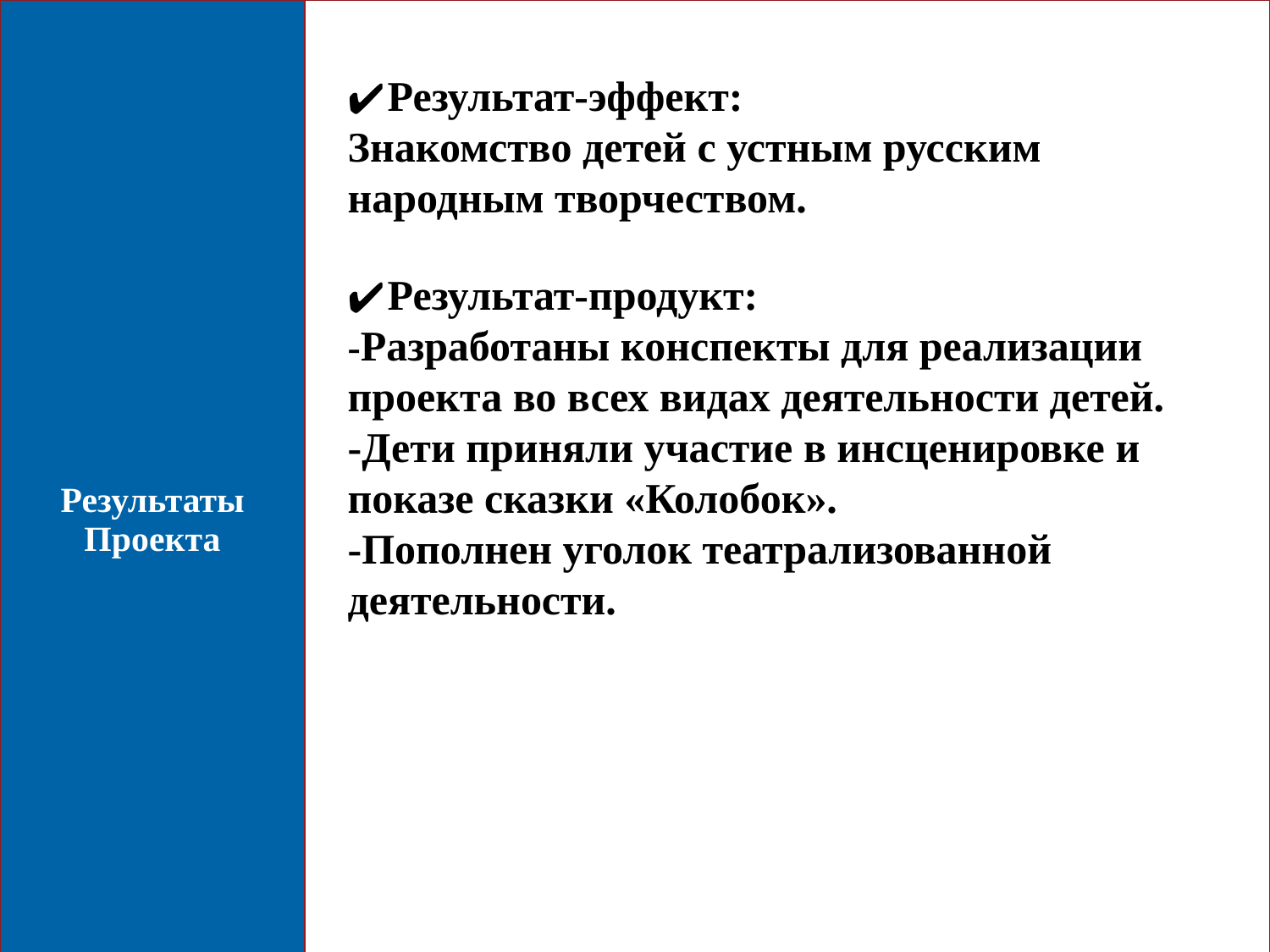

| Результаты Проекта |  |
| --- | --- |

Результат-эффект:
Знакомство детей с устным русским народным творчеством.

Результат-продукт:
-Разработаны конспекты для реализации проекта во всех видах деятельности детей.
-Дети приняли участие в инсценировке и показе сказки «Колобок».
-Пополнен уголок театрализованной деятельности.

8